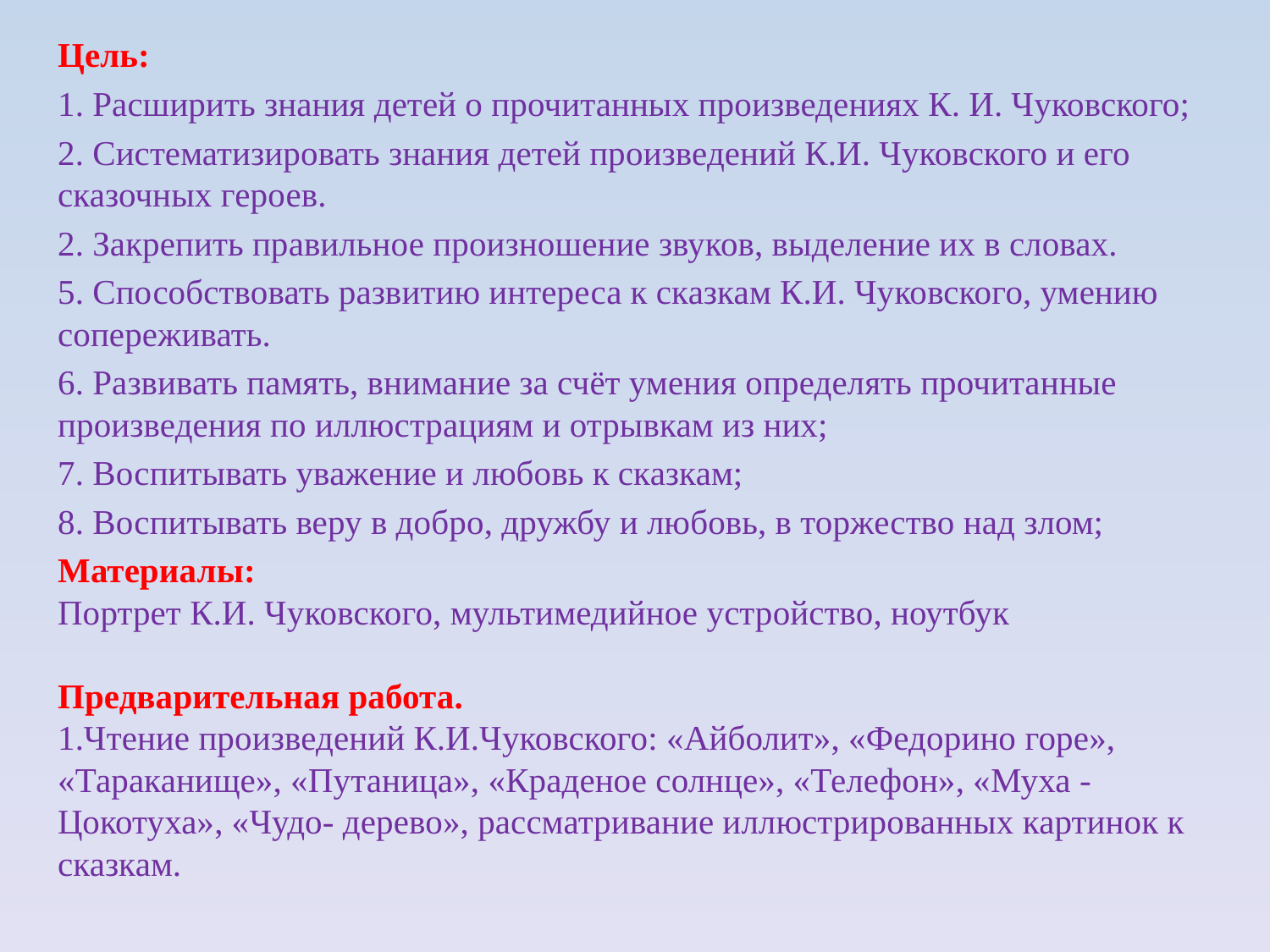

Цель:
1. Расширить знания детей о прочитанных произведениях К. И. Чуковского;
2. Систематизировать знания детей произведений К.И. Чуковского и его сказочных героев.
2. Закрепить правильное произношение звуков, выделение их в словах.
5. Способствовать развитию интереса к сказкам К.И. Чуковского, умению сопереживать.
6. Развивать память, внимание за счёт умения определять прочитанные произведения по иллюстрациям и отрывкам из них;
7. Воспитывать уважение и любовь к сказкам;
8. Воспитывать веру в добро, дружбу и любовь, в торжество над злом;
Материалы:
Портрет К.И. Чуковского, мультимедийное устройство, ноутбук
Предварительная работа.
1.Чтение произведений К.И.Чуковского: «Айболит», «Федорино горе», «Тараканище», «Путаница», «Краденое солнце», «Телефон», «Муха - Цокотуха», «Чудо- дерево», рассматривание иллюстрированных картинок к сказкам.